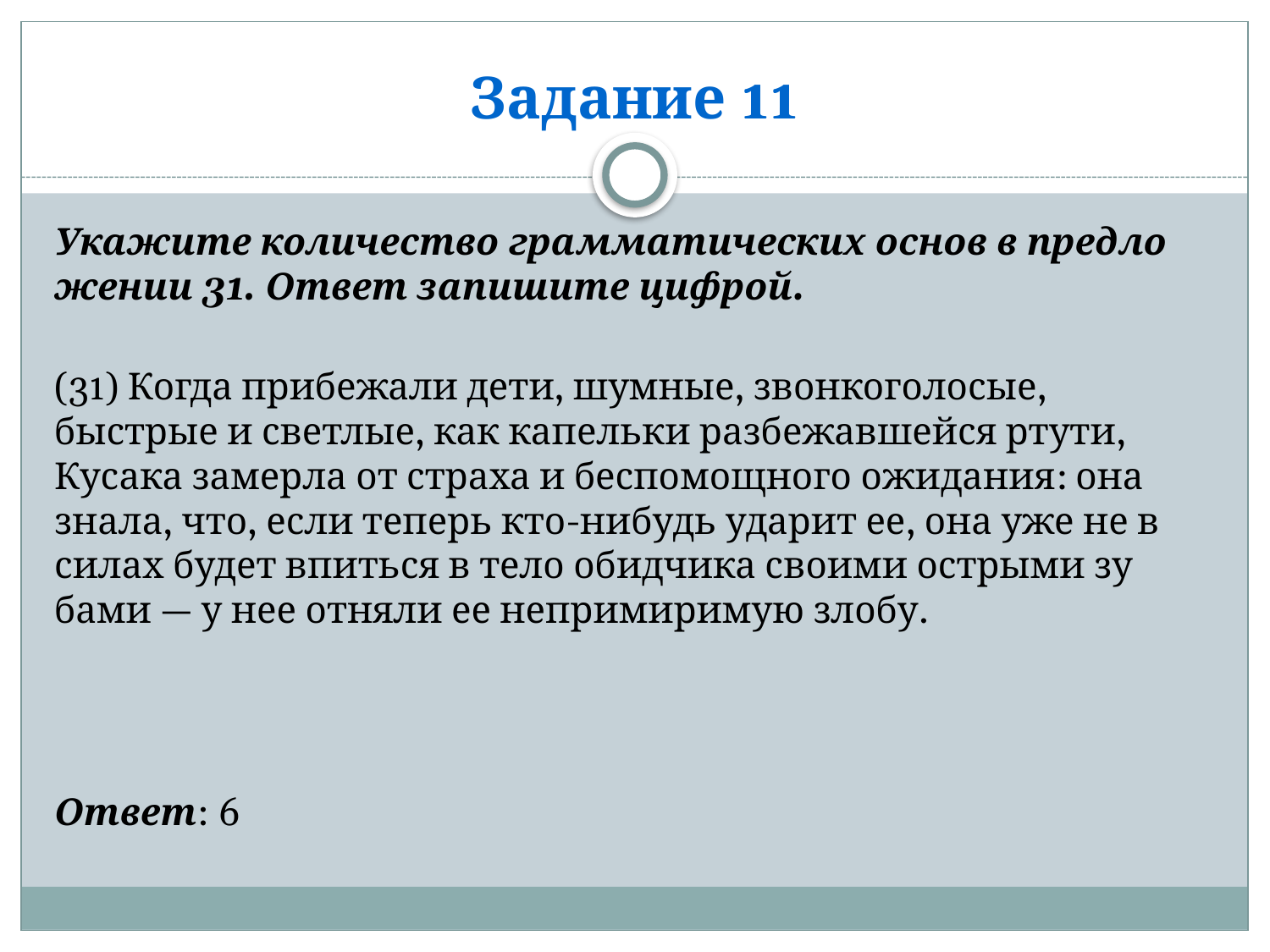

# Задание 11
Укажите количество грамматических основ в предло­жении 31. Ответ запишите цифрой.

(31) Когда прибежали дети, шумные, звонкоголосые, быстрые и светлые, как капельки разбежавшейся ртути, Кусака замерла от страха и беспомощного ожидания: она знала, что, если теперь кто-нибудь ударит ее, она уже не в силах будет впиться в тело обидчика своими острыми зу­бами — у нее отняли ее непримиримую злобу.

Ответ: 6